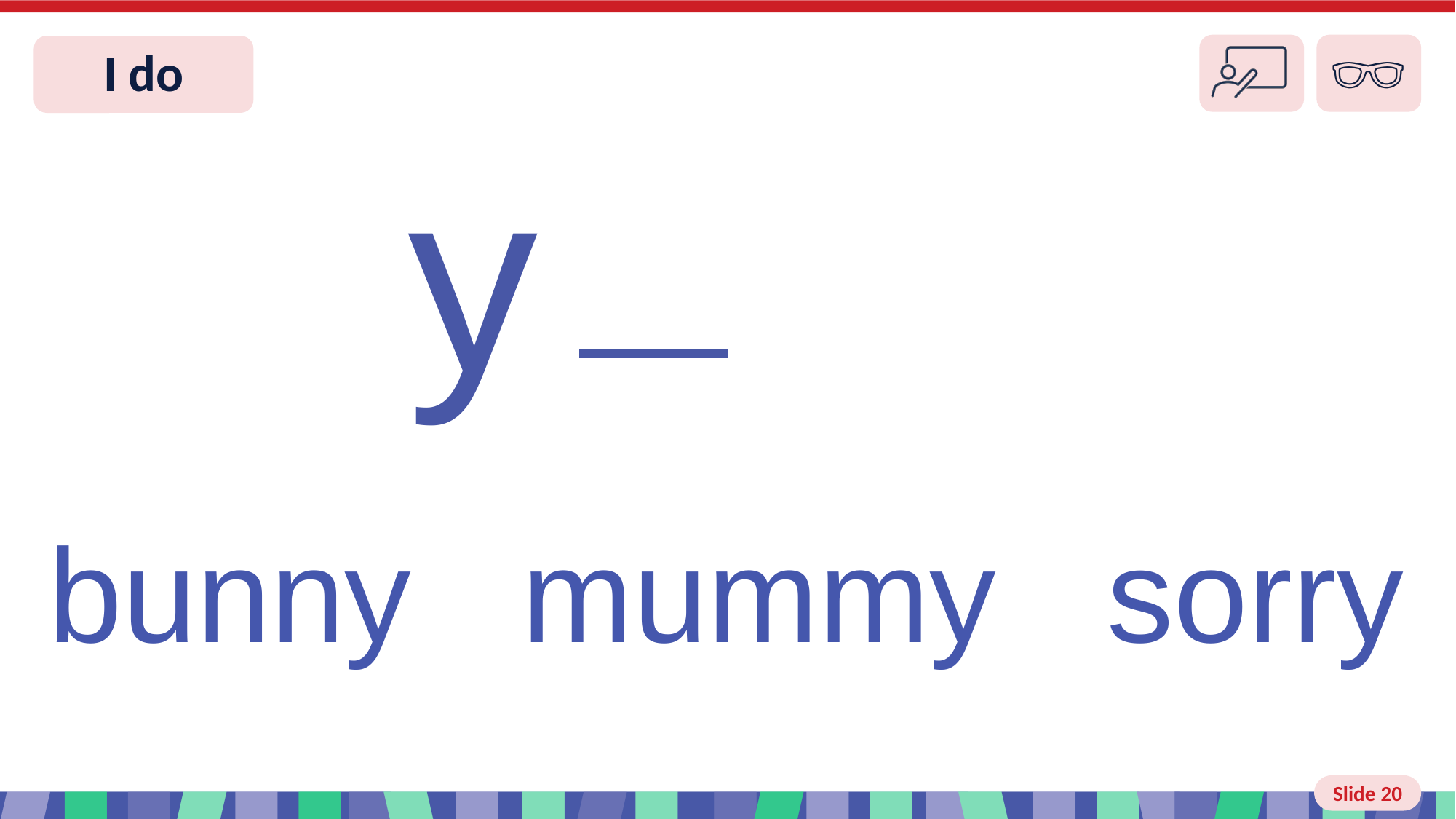

# Slide 20 I do
 y
bunny   mummy   sorry